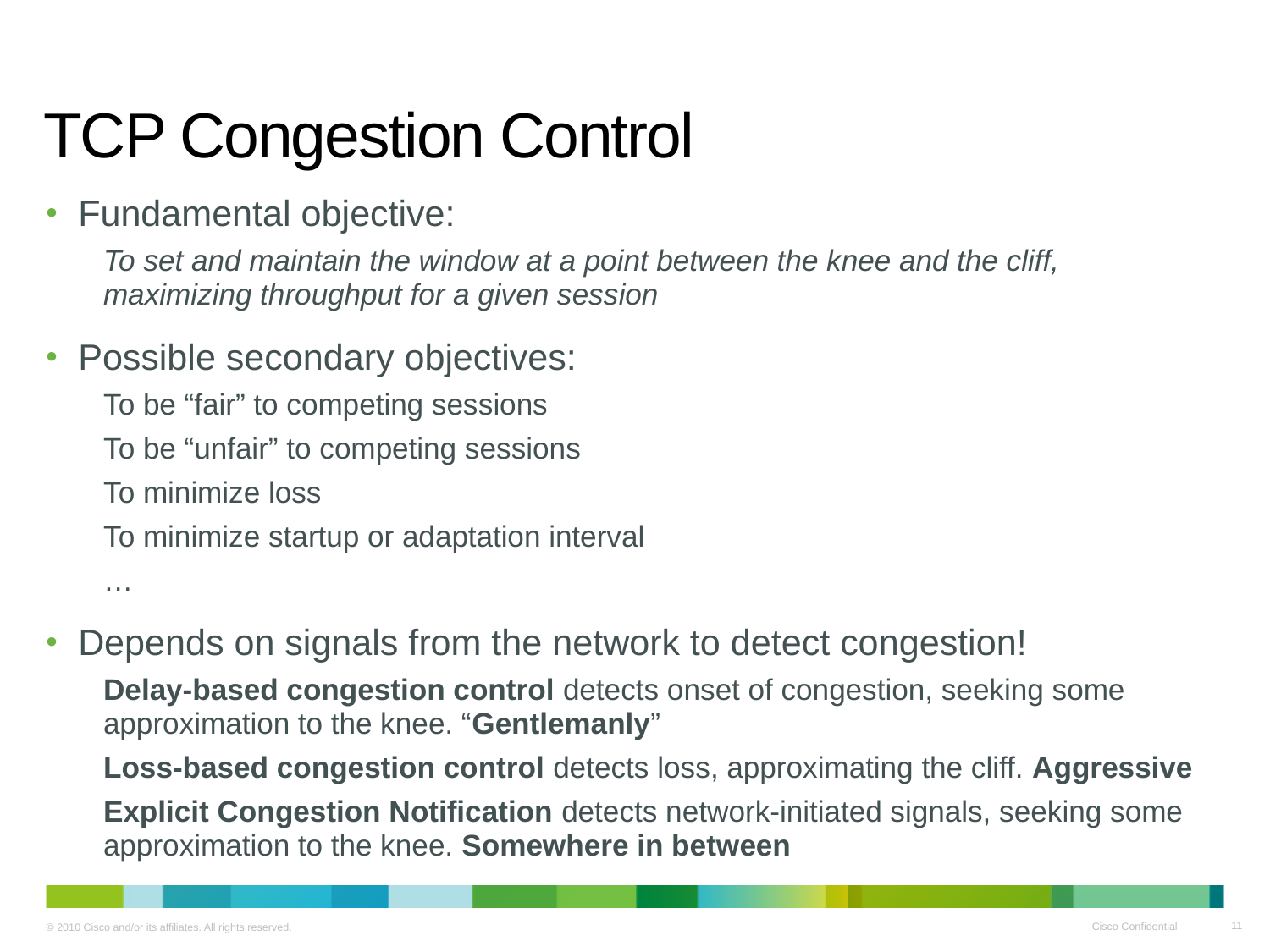

# TCP Congestion Control
Fundamental objective:
To set and maintain the window at a point between the knee and the cliff, maximizing throughput for a given session
Possible secondary objectives:
To be “fair” to competing sessions
To be “unfair” to competing sessions
To minimize loss
To minimize startup or adaptation interval
…
Depends on signals from the network to detect congestion!
Delay-based congestion control detects onset of congestion, seeking some approximation to the knee. “Gentlemanly”
Loss-based congestion control detects loss, approximating the cliff. Aggressive
Explicit Congestion Notification detects network-initiated signals, seeking some approximation to the knee. Somewhere in between